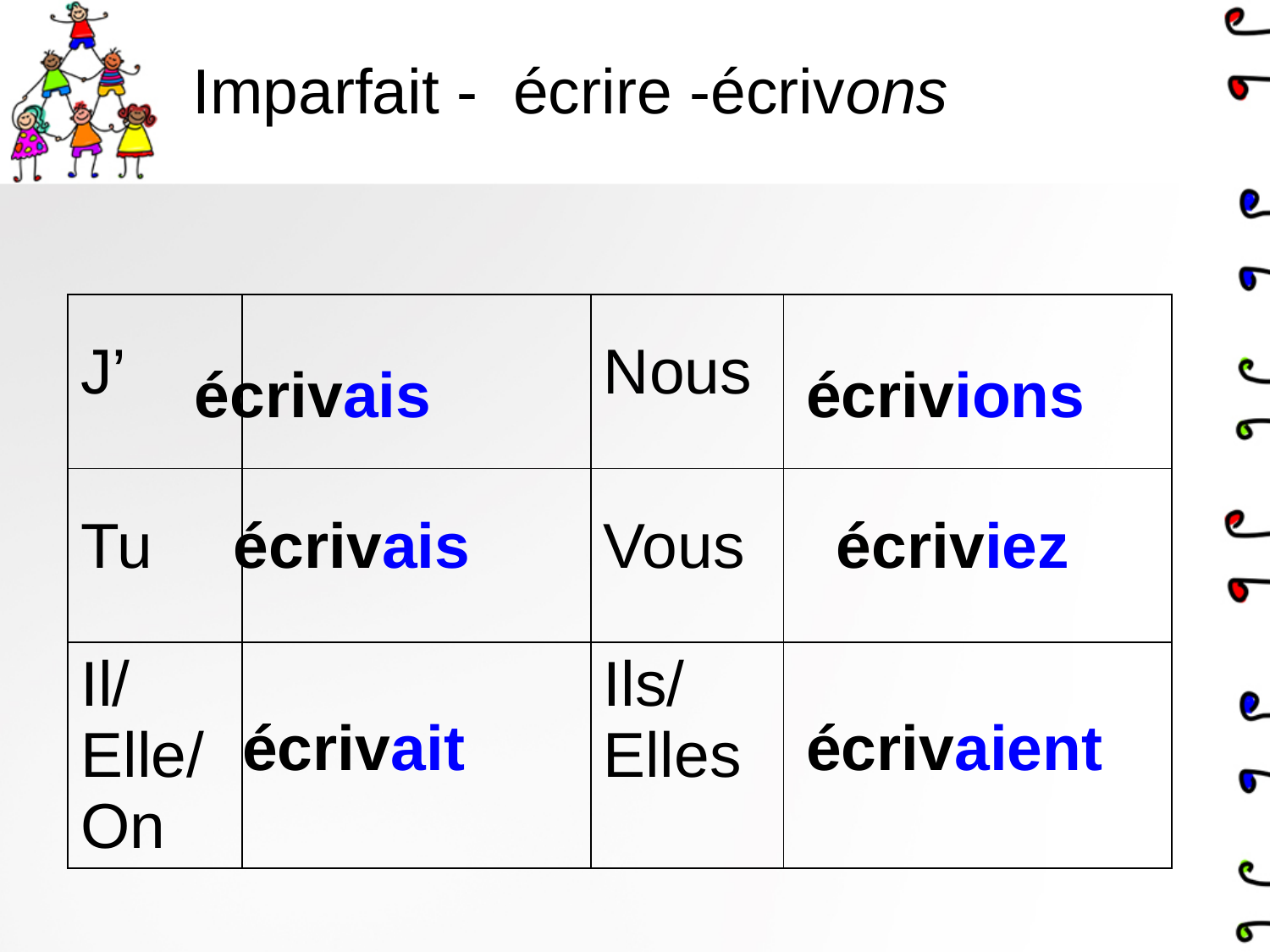

# Imparfait -  écrire -écrivons

| J’ |  | Nous |  |
| --- | --- | --- | --- |
| Tu |  | Vous |  |
| Il/ Elle/ On |  | Ils/ Elles |  |
écrivais
écrivions
écrivais
écriviez
écrivait
écrivaient